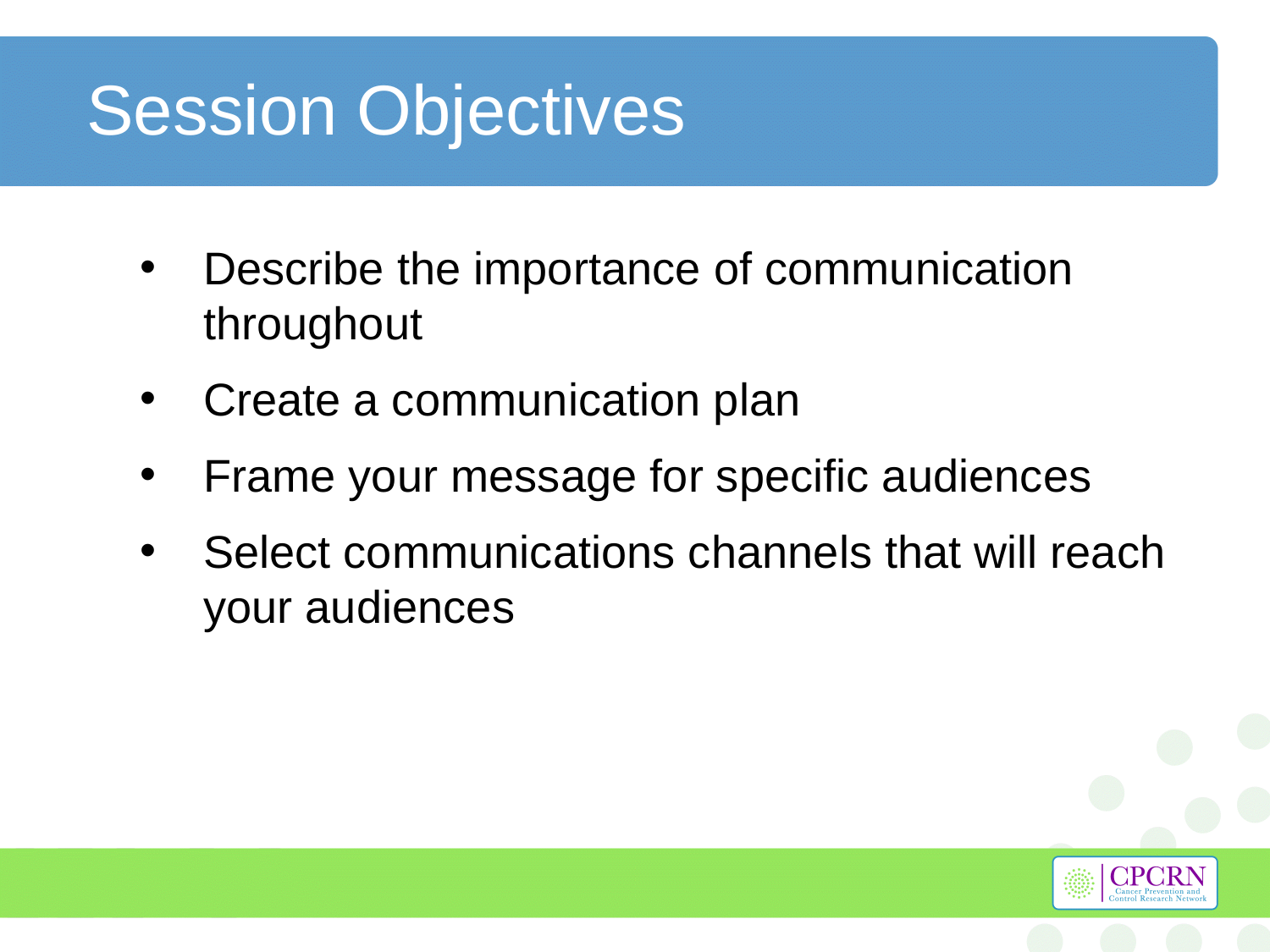

# Session Objectives
Describe the importance of communication throughout
Create a communication plan
Frame your message for specific audiences
Select communications channels that will reach your audiences